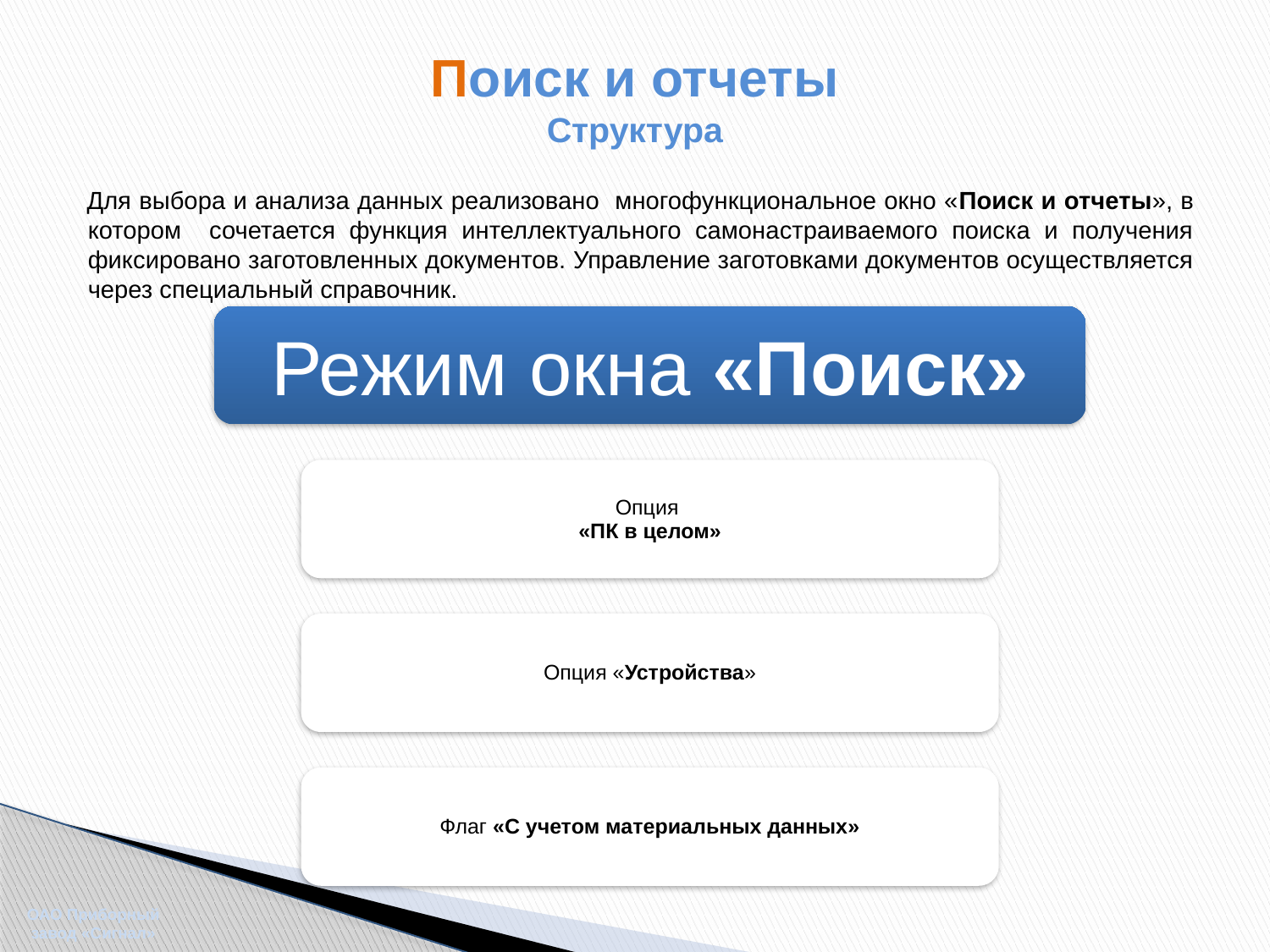

# Поиск и отчеты Структура
Для выбора и анализа данных реализовано  многофункциональное окно «Поиск и отчеты», в котором  сочетается функция интеллектуального самонастраиваемого поиска и получения фиксировано заготовленных документов. Управление заготовками документов осуществляется через специальный справочник.

Режим окна «Поиск»
Опция
«ПК в целом»
Опция «Устройства»
Флаг «С учетом материальных данных»
ОАО Приборный завод «Сигнал»